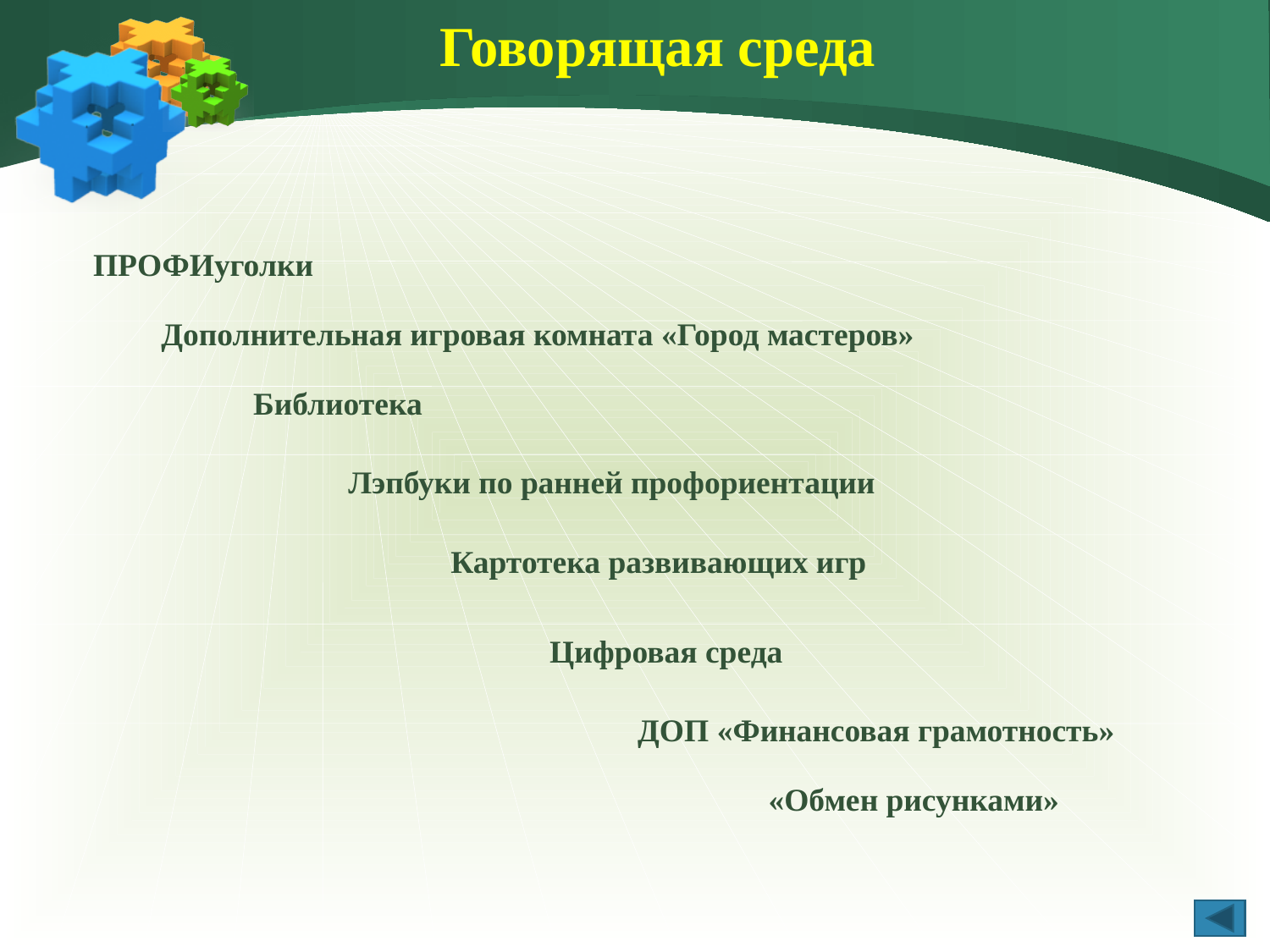

# Говорящая среда

ПРОФИуголки
Дополнительная игровая комната «Город мастеров»
Библиотека
Лэпбуки по ранней профориентации
Картотека развивающих игр
Цифровая среда
ДОП «Финансовая грамотность»
«Обмен рисунками»